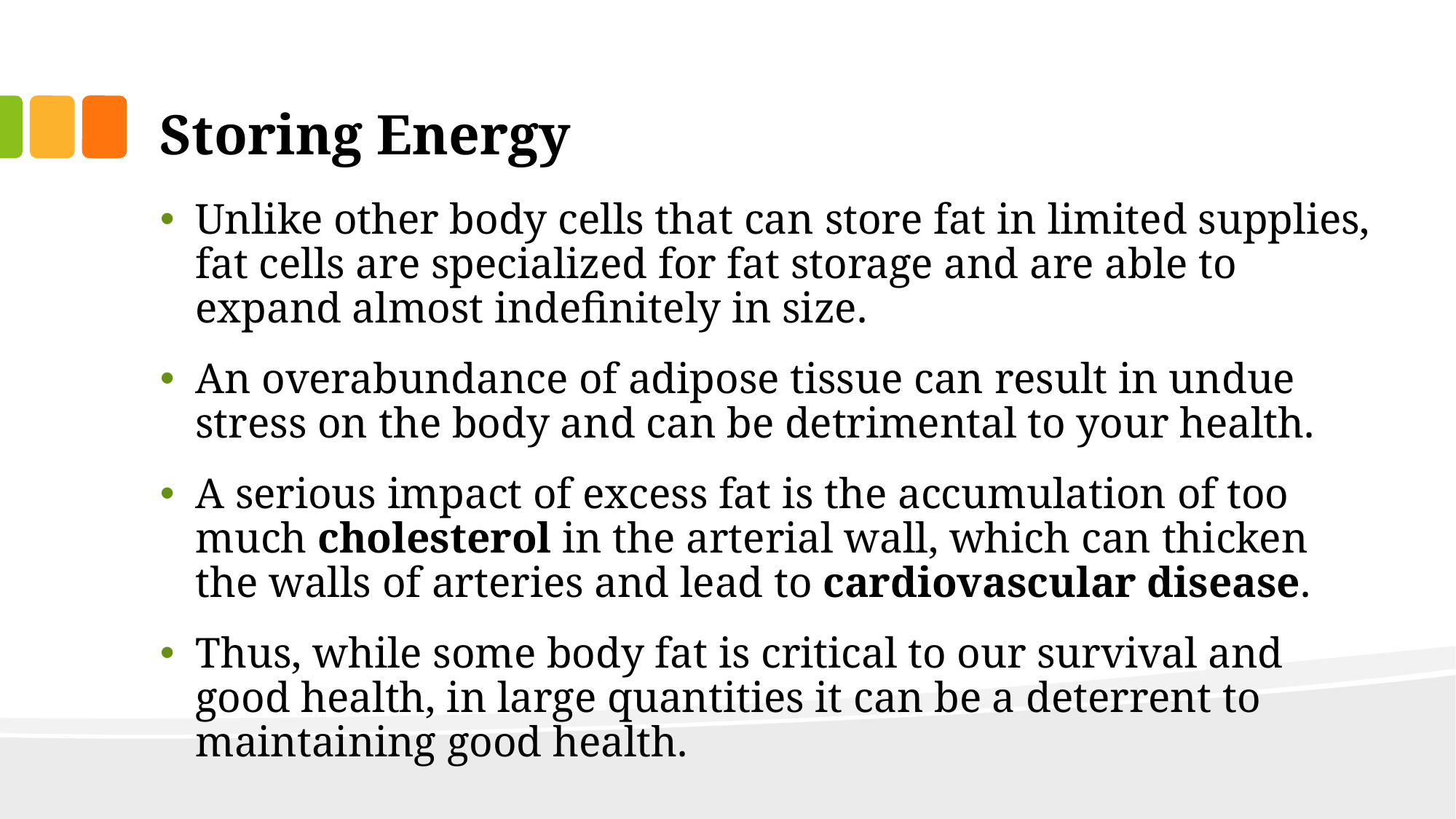

# Storing Energy
Unlike other body cells that can store fat in limited supplies, fat cells are specialized for fat storage and are able to expand almost indefinitely in size.
An overabundance of adipose tissue can result in undue stress on the body and can be detrimental to your health.
A serious impact of excess fat is the accumulation of too much cholesterol in the arterial wall, which can thicken the walls of arteries and lead to cardiovascular disease.
Thus, while some body fat is critical to our survival and good health, in large quantities it can be a deterrent to maintaining good health.